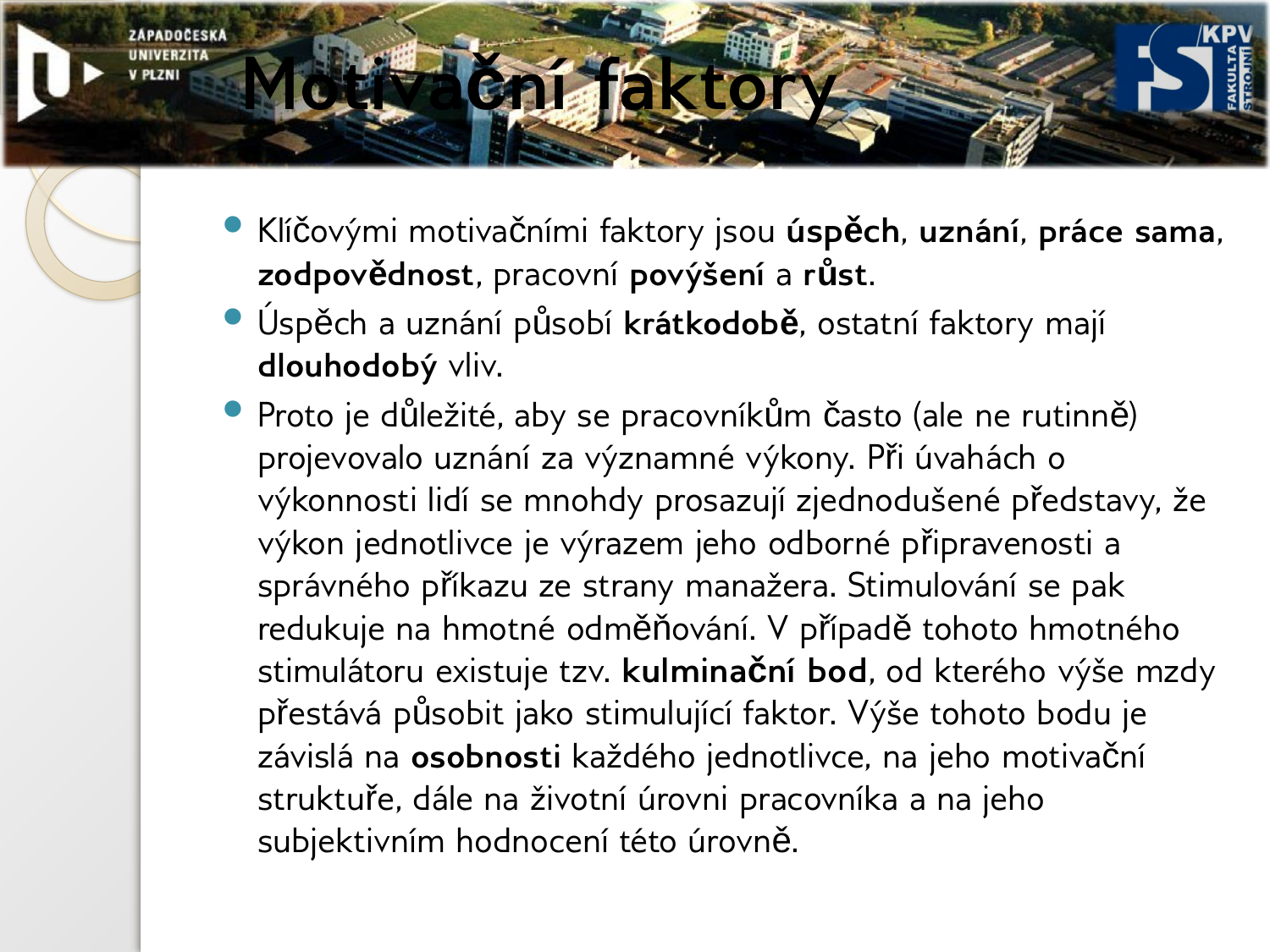

# Motivační faktory
Klíčovými motivačními faktory jsou úspěch, uznání, práce sama, zodpovědnost, pracovní povýšení a růst.
Úspěch a uznání působí krátkodobě, ostatní faktory mají dlouhodobý vliv.
Proto je důležité, aby se pracovníkům často (ale ne rutinně) projevovalo uznání za významné výkony. Při úvahách o výkonnosti lidí se mnohdy prosazují zjednodušené představy, že výkon jednotlivce je výrazem jeho odborné připravenosti a správného příkazu ze strany manažera. Stimulování se pak redukuje na hmotné odměňování. V případě tohoto hmotného stimulátoru existuje tzv. kulminační bod, od kterého výše mzdy přestává působit jako stimulující faktor. Výše tohoto bodu je závislá na osobnosti každého jednotlivce, na jeho motivační struktuře, dále na životní úrovni pracovníka a na jeho subjektivním hodnocení této úrovně.